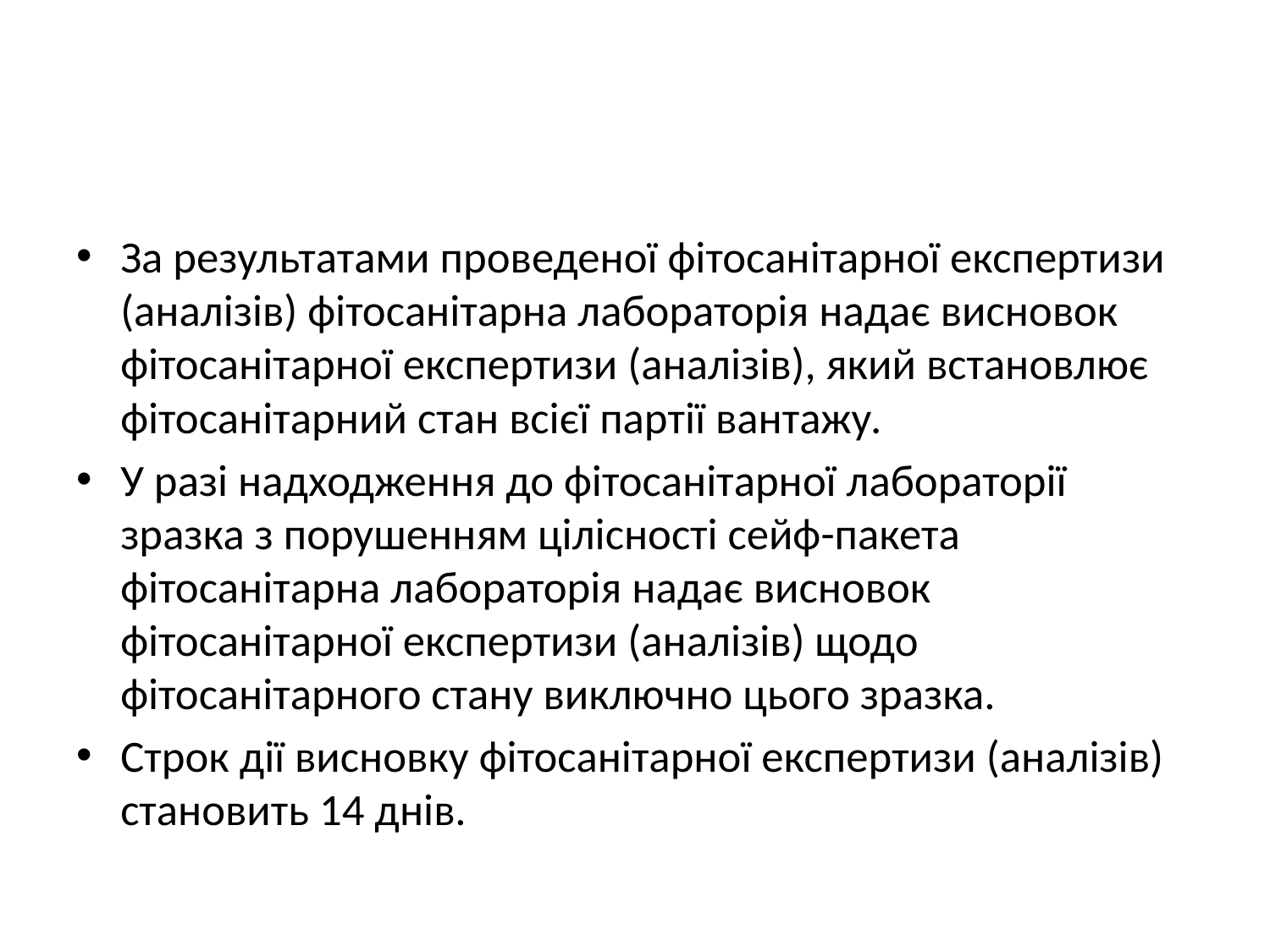

#
За результатами проведеної фітосанітарної експертизи (аналізів) фітосанітарна лабораторія надає висновок фітосанітарної експертизи (аналізів), який встановлює фітосанітарний стан всієї партії вантажу.
У разі надходження до фітосанітарної лабораторії зразка з порушенням цілісності сейф-пакета фітосанітарна лабораторія надає висновок фітосанітарної експертизи (аналізів) щодо фітосанітарного стану виключно цього зразка.
Строк дії висновку фітосанітарної експертизи (аналізів) становить 14 днів.